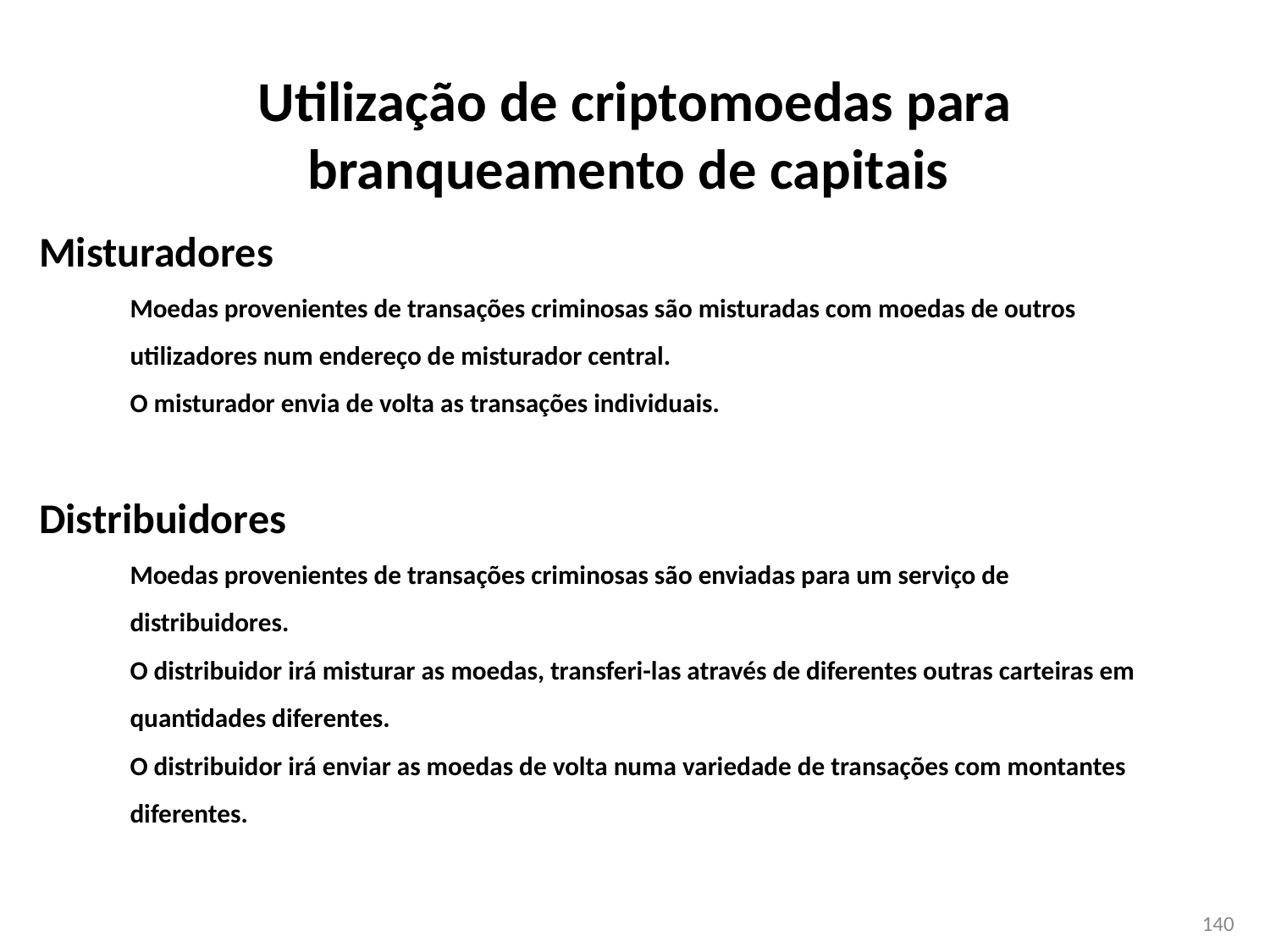

# Utilização de criptomoedas para branqueamento de capitais
Misturadores
Moedas provenientes de transações criminosas são misturadas com moedas de outros utilizadores num endereço de misturador central.
O misturador envia de volta as transações individuais.

Distribuidores
Moedas provenientes de transações criminosas são enviadas para um serviço de distribuidores.
O distribuidor irá misturar as moedas, transferi-las através de diferentes outras carteiras em quantidades diferentes.
O distribuidor irá enviar as moedas de volta numa variedade de transações com montantes diferentes.
140